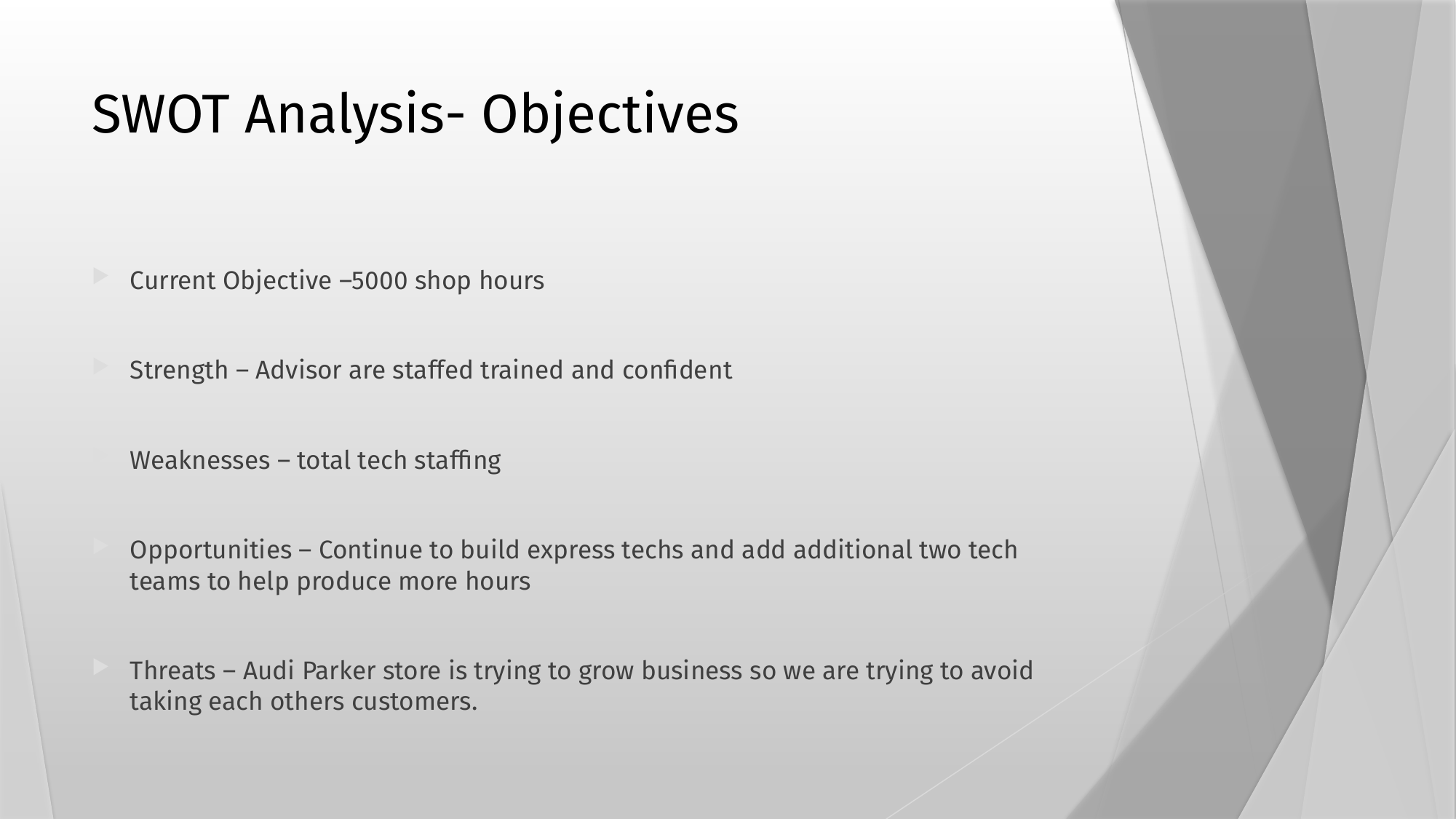

# SWOT Analysis- Objectives
Current Objective –5000 shop hours

Strength – Advisor are staffed trained and confident

Weaknesses – total tech staffing

Opportunities – Continue to build express techs and add additional two tech teams to help produce more hours

Threats – Audi Parker store is trying to grow business so we are trying to avoid taking each others customers.